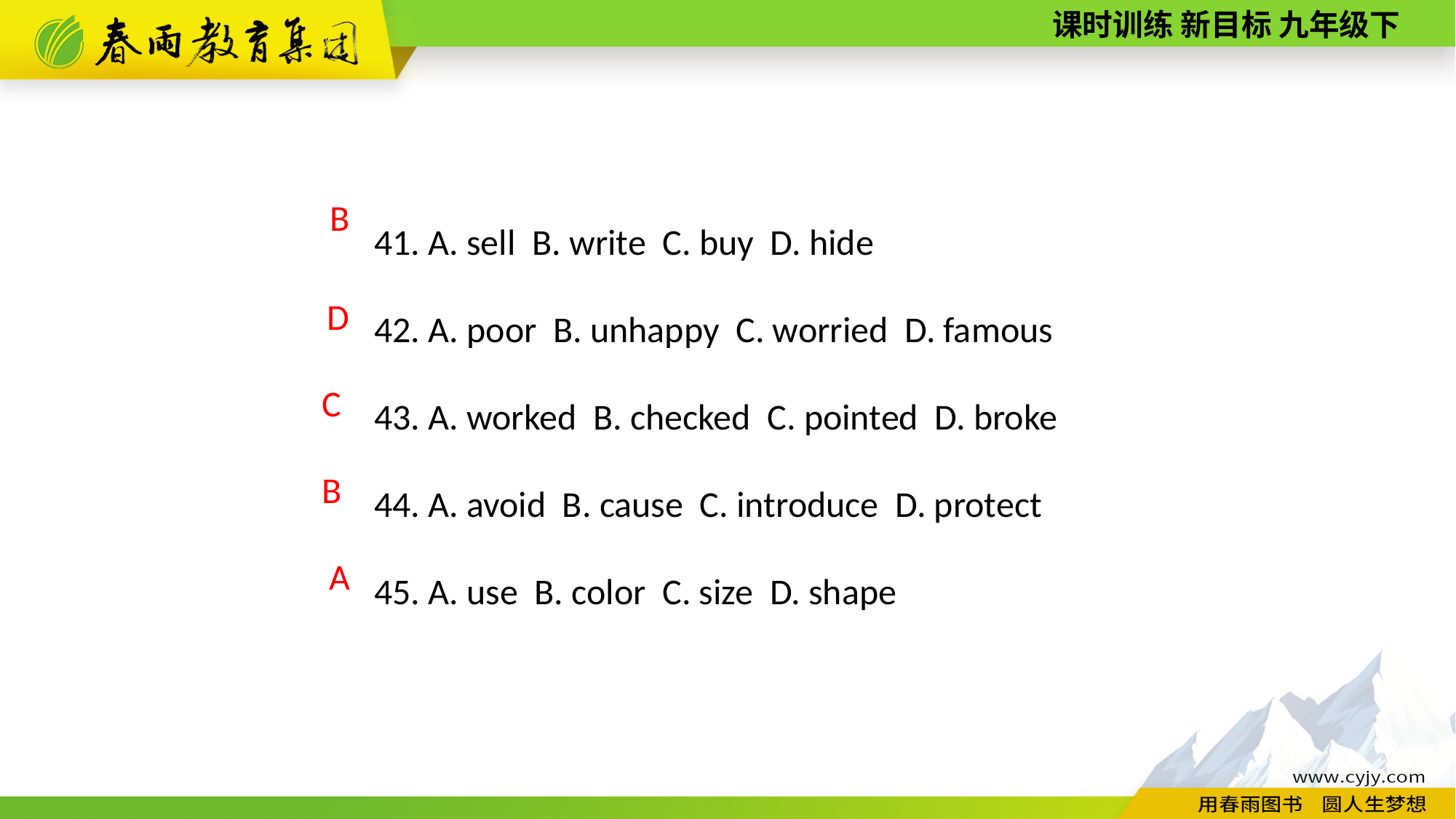

41. A. sell  B. write  C. buy  D. hide
42. A. poor  B. unhappy  C. worried  D. famous
43. A. worked  B. checked  C. pointed  D. broke
44. A. avoid  B. cause  C. introduce  D. protect
45. A. use  B. color  C. size  D. shape
B
D
C
B
A